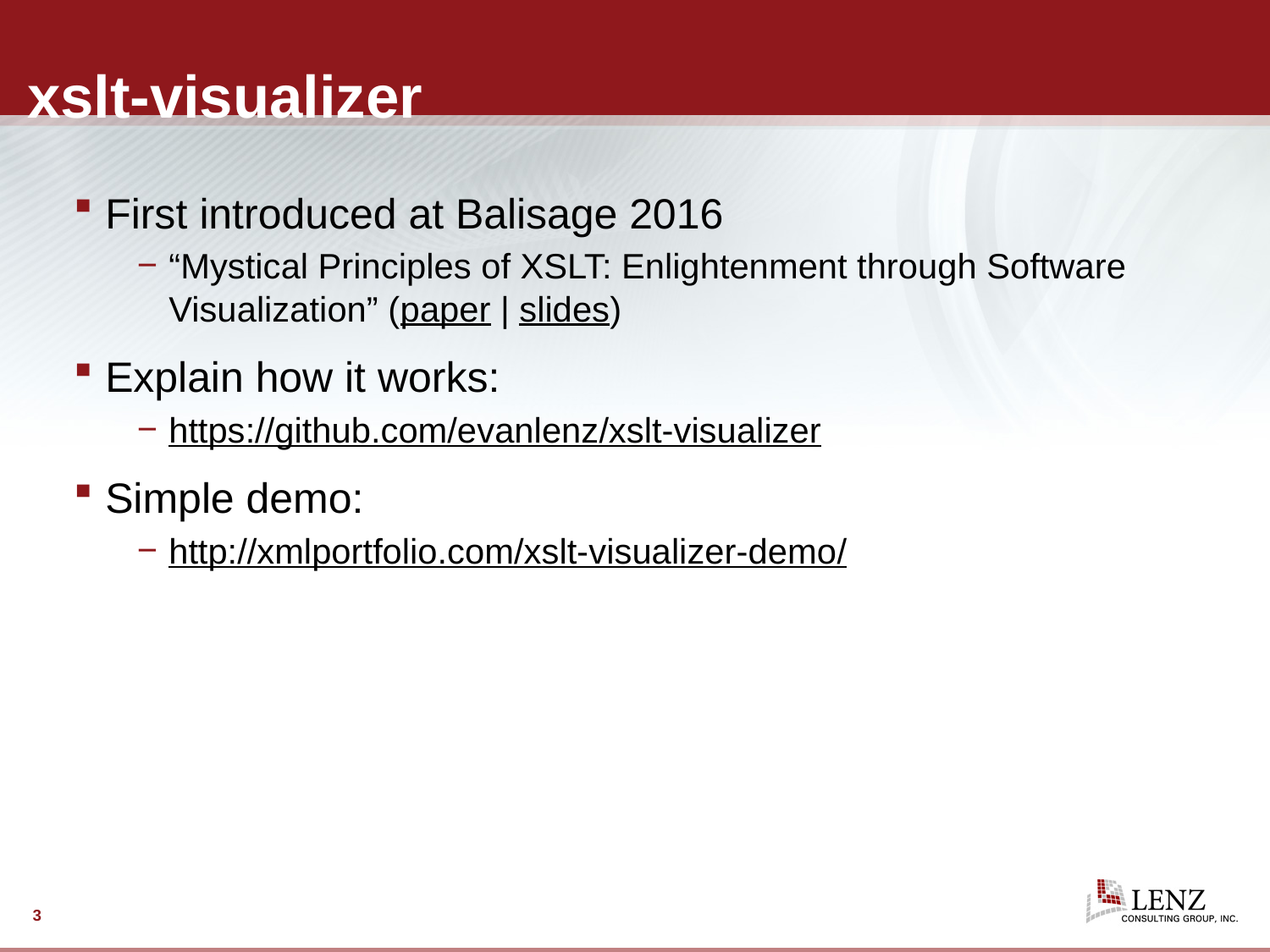

# xslt-visualizer
First introduced at Balisage 2016
“Mystical Principles of XSLT: Enlightenment through Software Visualization” (paper | slides)
Explain how it works:
https://github.com/evanlenz/xslt-visualizer
Simple demo:
http://xmlportfolio.com/xslt-visualizer-demo/

3